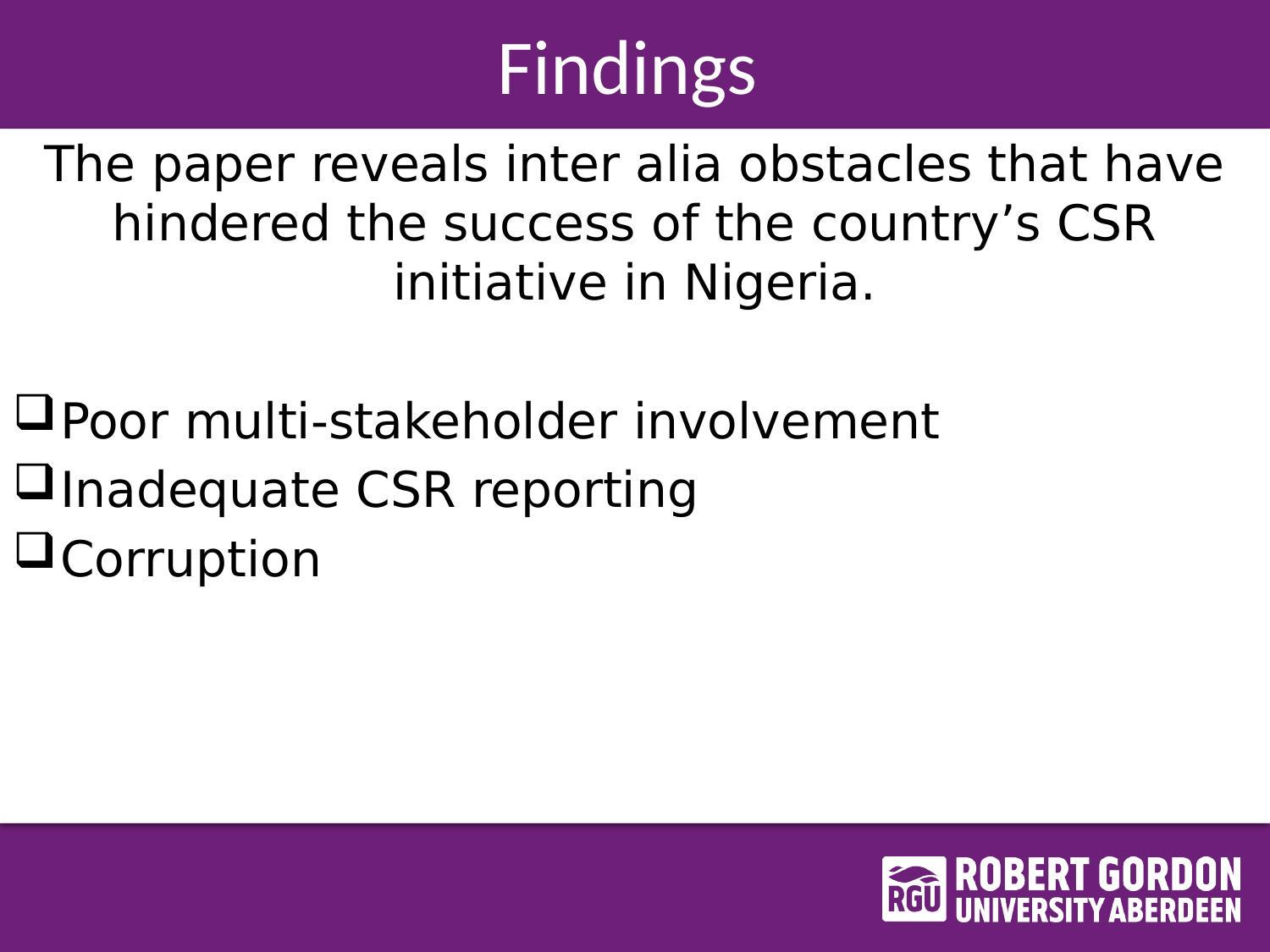

# Findings
The paper reveals inter alia obstacles that have hindered the success of the country’s CSR initiative in Nigeria.

Poor multi-stakeholder involvement
Inadequate CSR reporting
Corruption